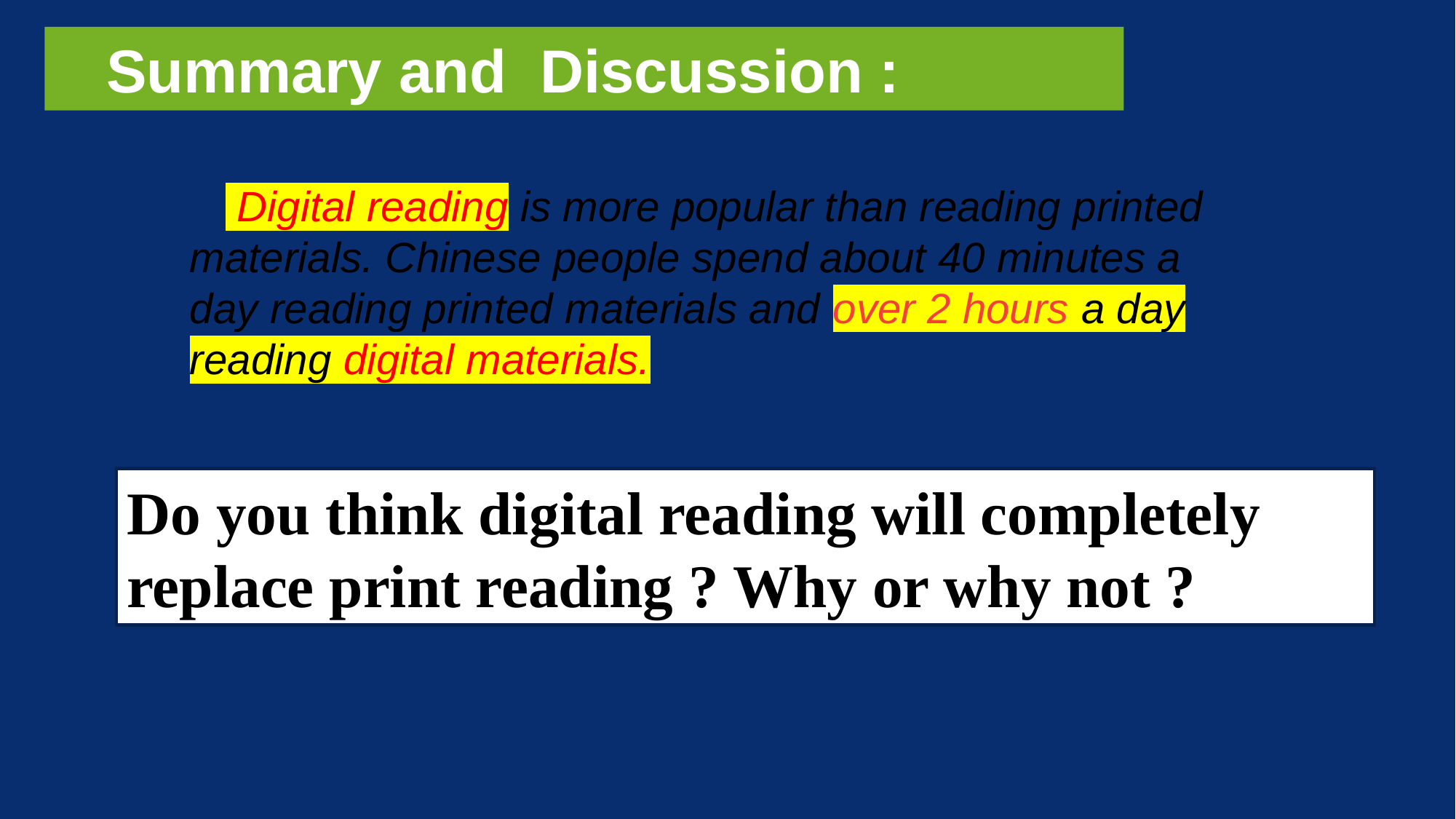

Summary and  Discussion :
    Digital reading is more popular than reading printed materials. Chinese people spend about 40 minutes a day reading printed materials and over 2 hours a day reading digital materials.
Do you think digital reading will completely replace print reading ? Why or why not ?